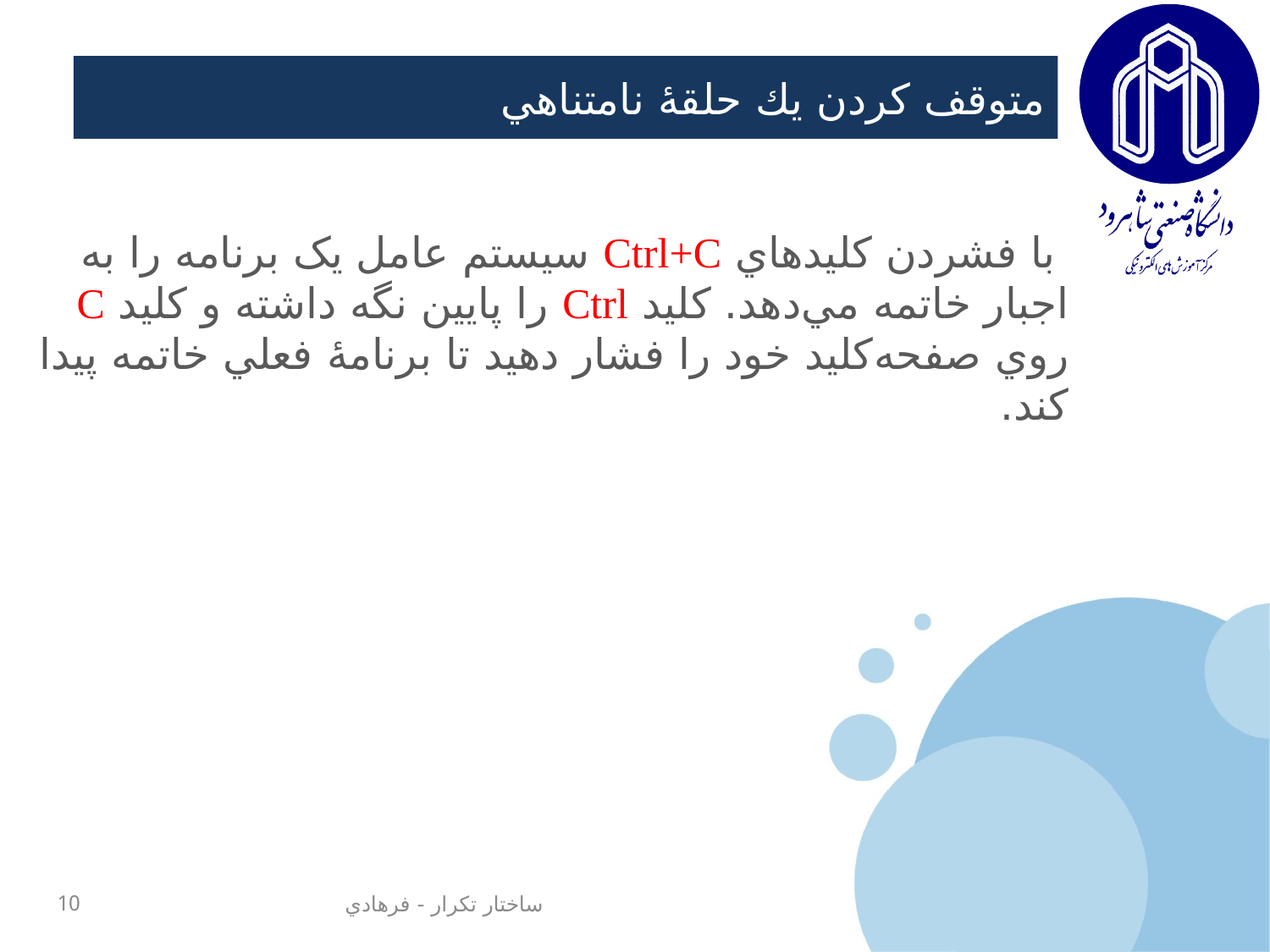

# متوقف کردن يك حلقۀ نامتناهي

 با فشردن کليدهاي Ctrl+C سيستم عامل يک برنامه را به اجبار خاتمه مي‌دهد. كليد Ctrl را پايين نگه داشته و كليد C روي صفحه‌كليد خود را فشار دهيد تا برنامۀ فعلي خاتمه پيدا کند.
10
ساختار تکرار - فرهادي